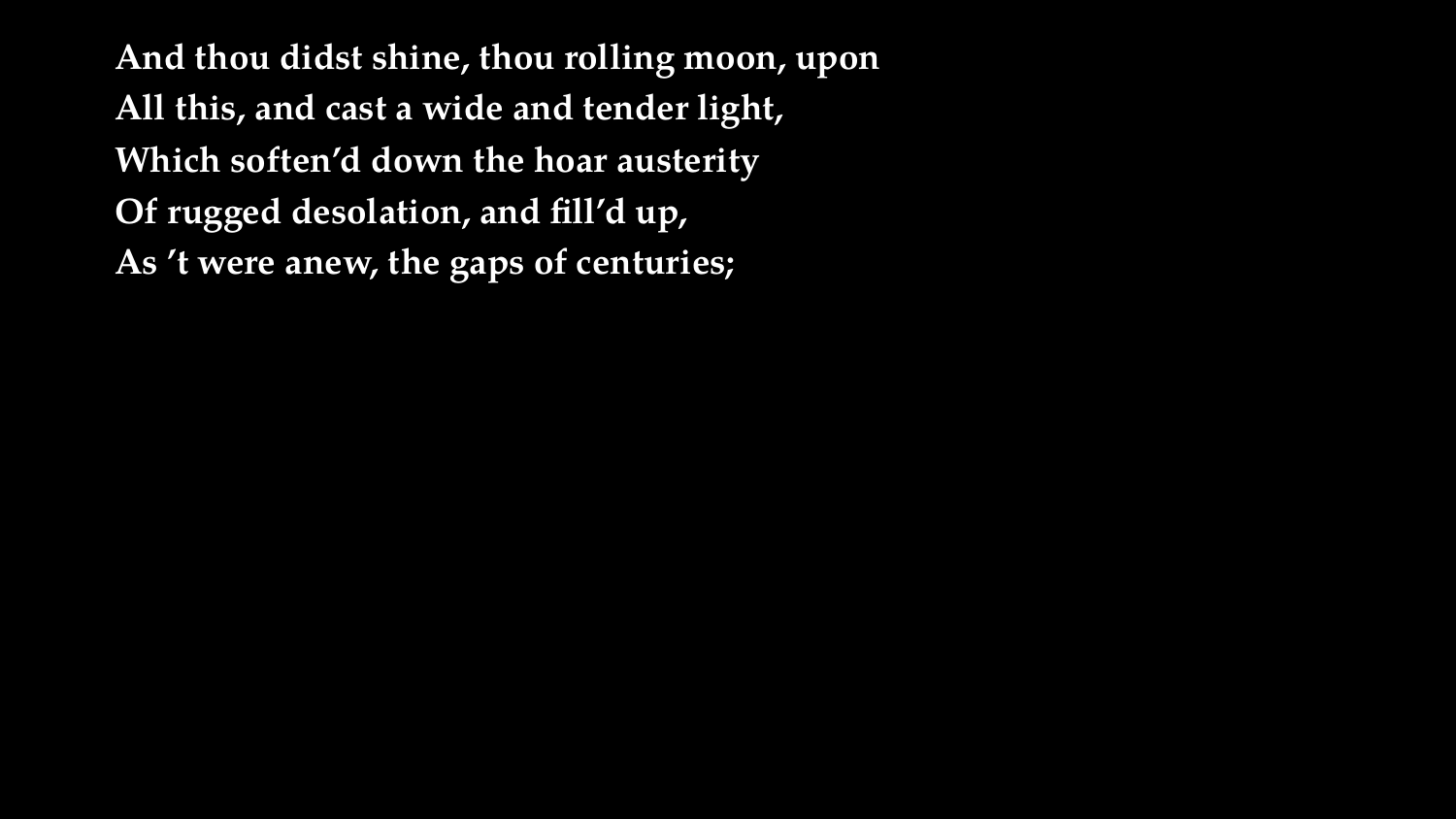

# And thou didst shine, thou rolling moon, upon All this, and cast a wide and tender light, Which soften’d down the hoar austerity Of rugged desolation, and fill’d up, As ’t were anew, the gaps of centuries;